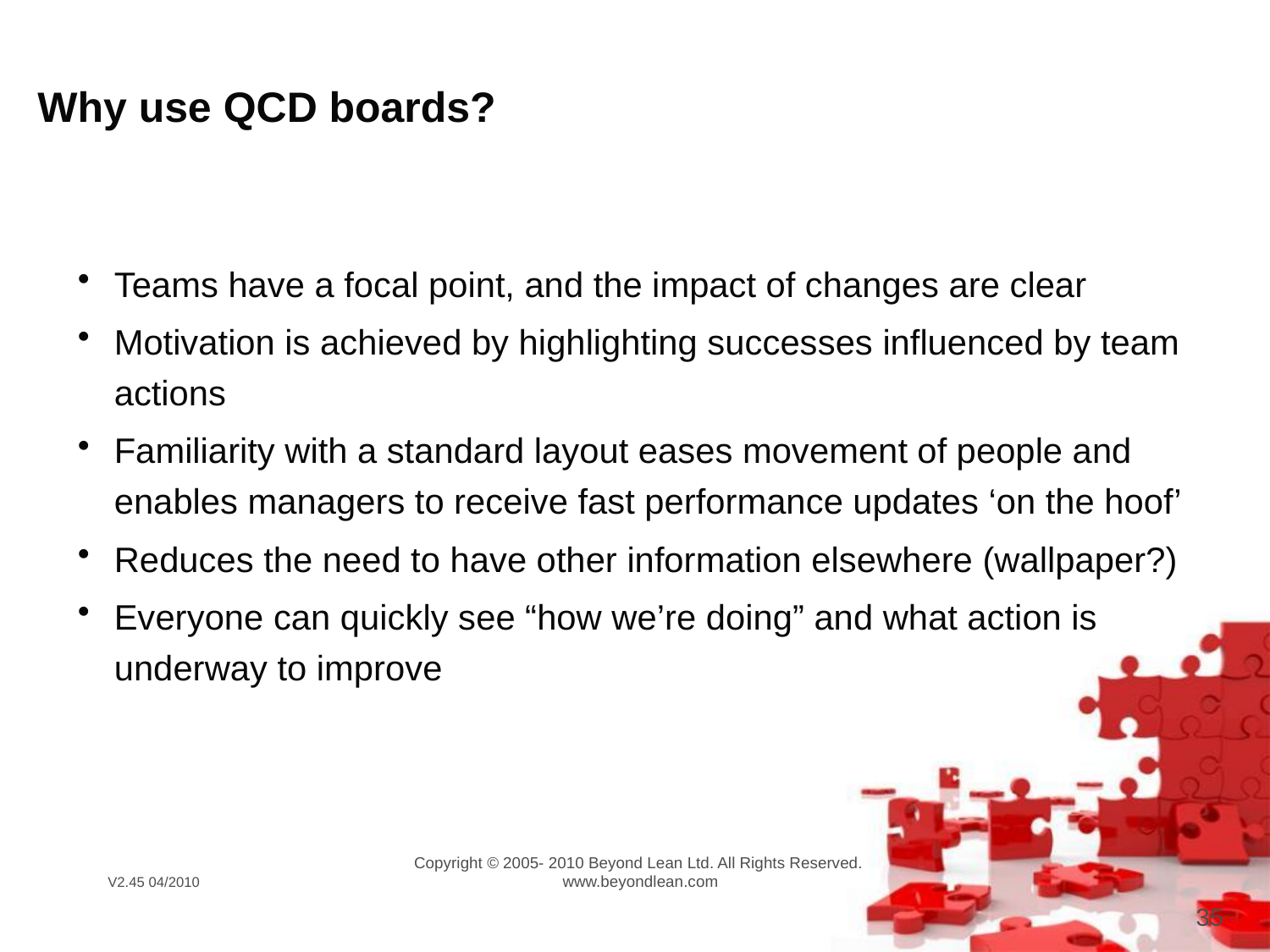

# Why use QCD boards?
Teams have a focal point, and the impact of changes are clear
Motivation is achieved by highlighting successes influenced by team actions
Familiarity with a standard layout eases movement of people and enables managers to receive fast performance updates ‘on the hoof’
Reduces the need to have other information elsewhere (wallpaper?)
Everyone can quickly see “how we’re doing” and what action is underway to improve
35